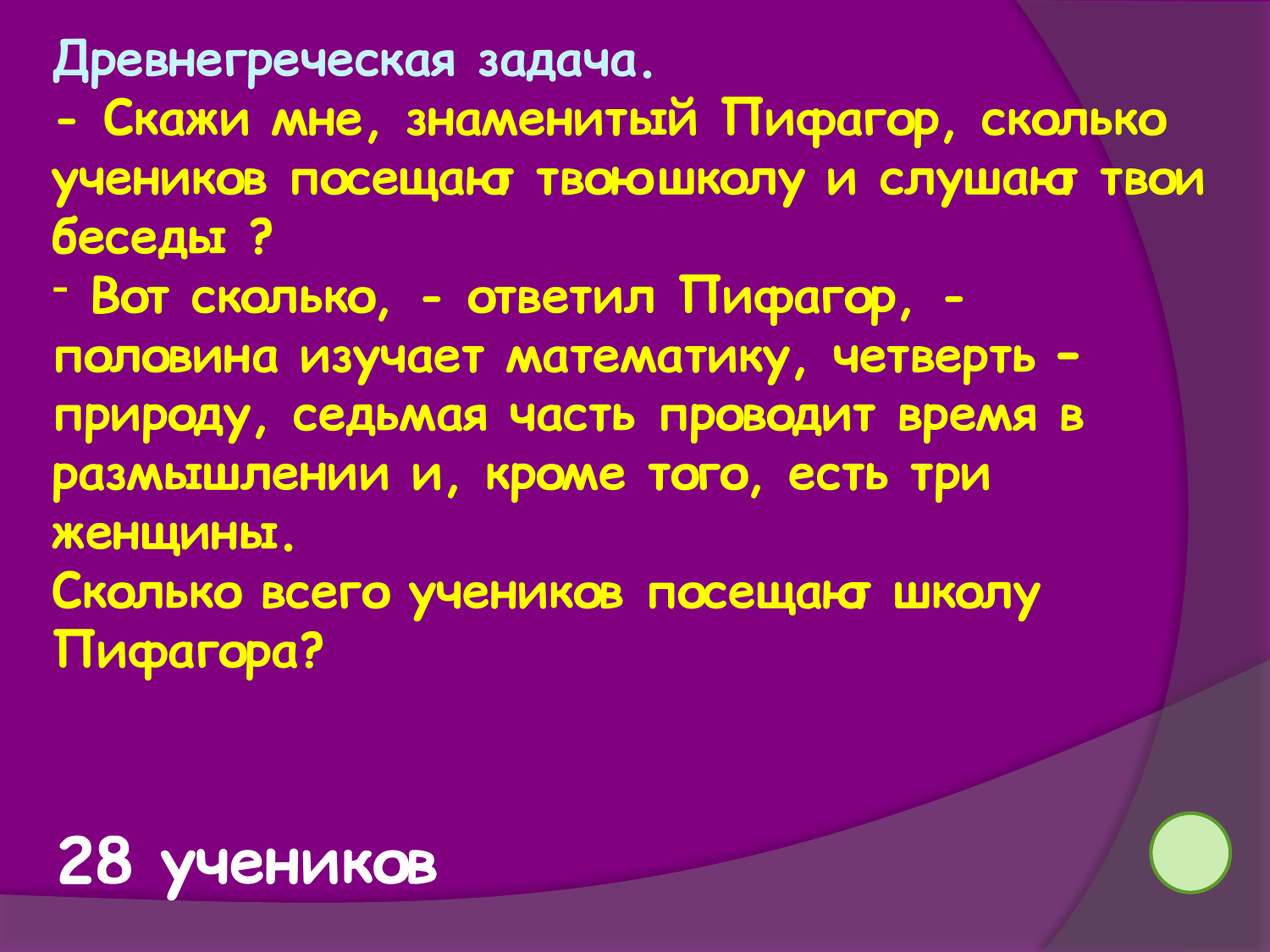

Древнегреческая задача.
- Скажи мне, знаменитый Пифагор, сколько учеников посещают твою школу и слушают твои беседы ?
 Вот сколько, - ответил Пифагор, - половина изучает математику, четверть – природу, седьмая часть проводит время в размышлении и, кроме того, есть три женщины.
Сколько всего учеников посещают школу Пифагора?
28 учеников